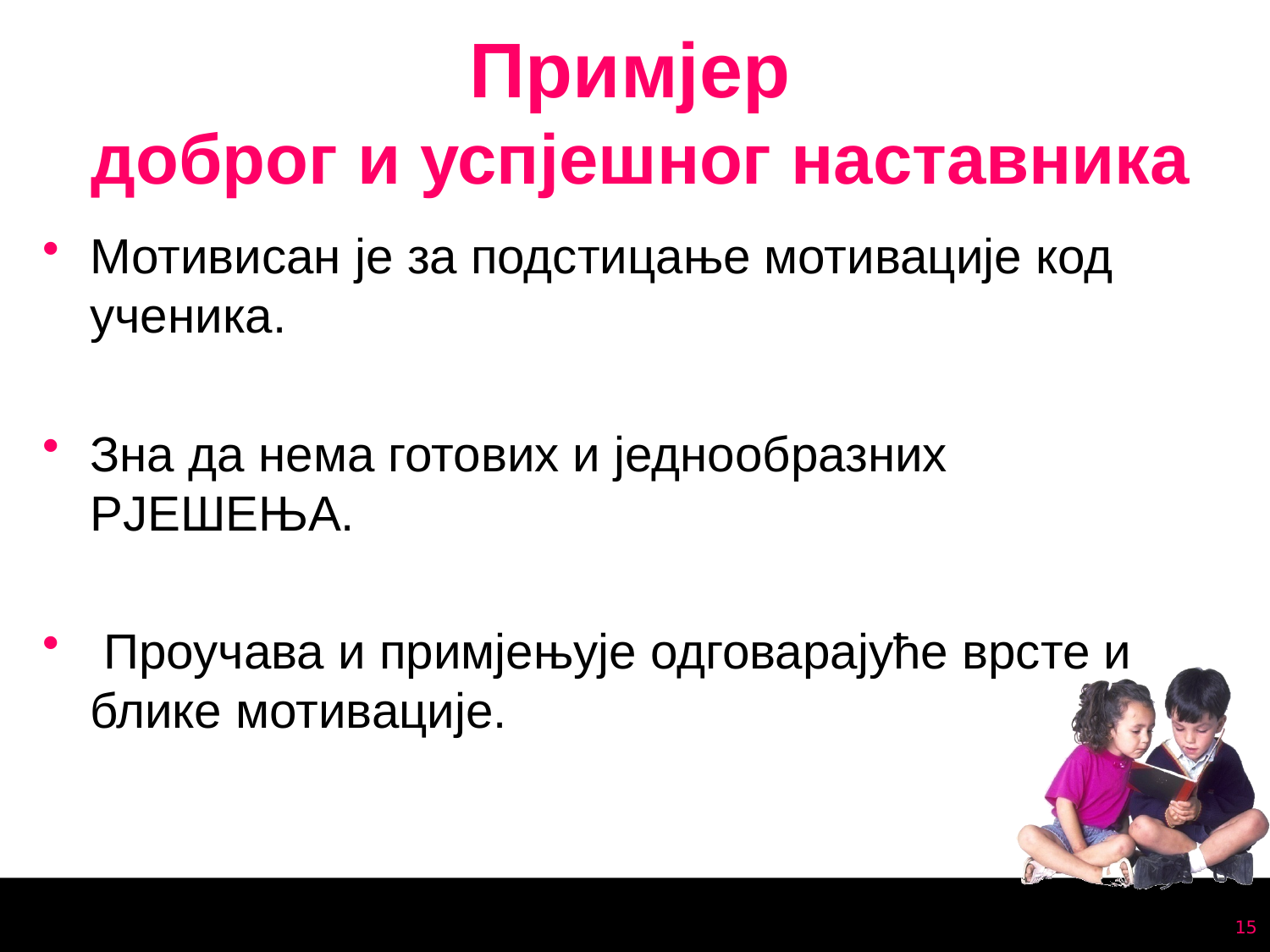

# Примјер доброг и успјешног наставника
Мотивисан је за подстицање мотивације код ученика.

Зна да нема готових и једнообразних РЈЕШЕЊА.

 Проучава и примјењује одговарајуће врсте и блике мотивације.

15